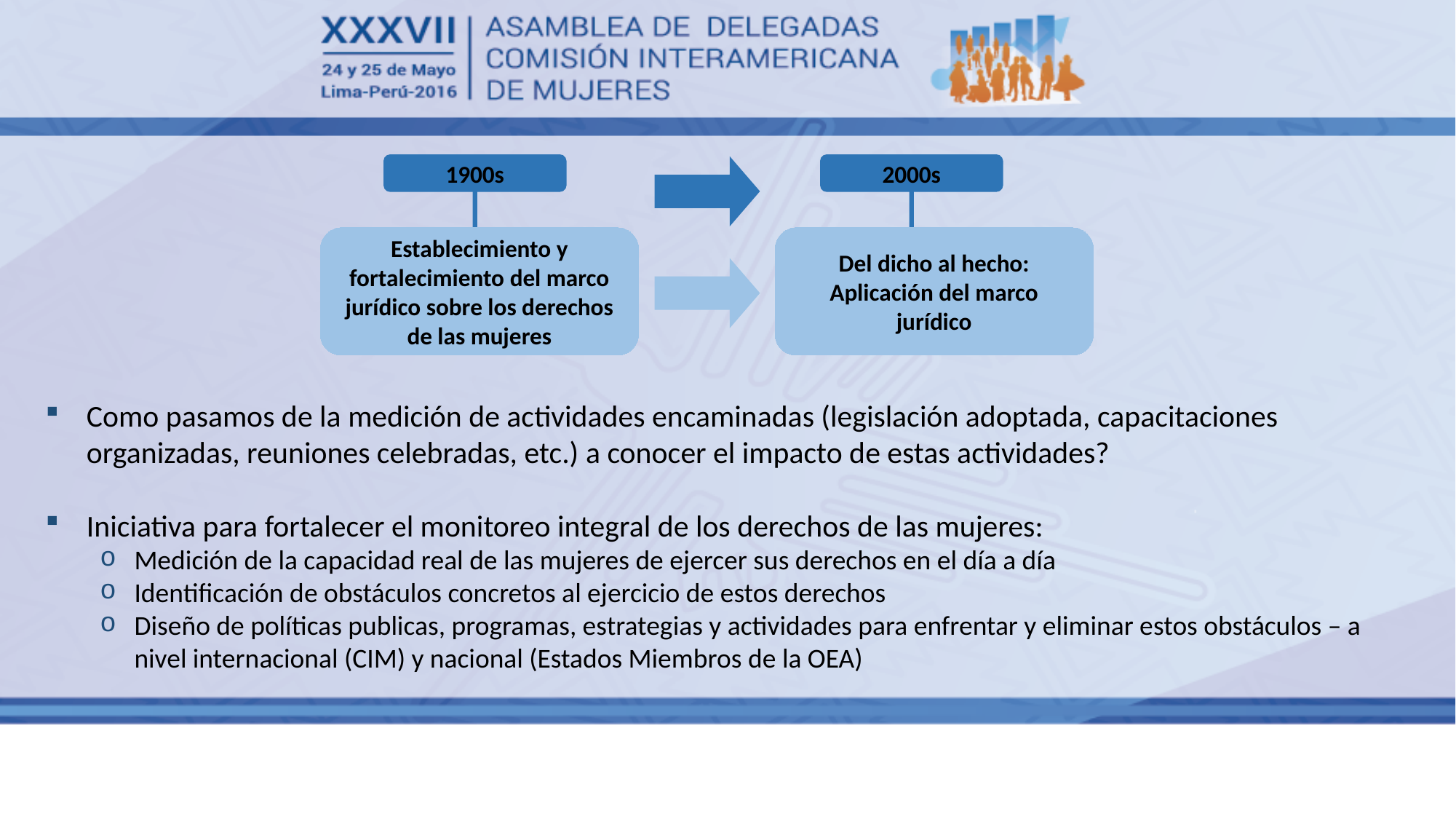

1900s
2000s

Establecimiento y fortalecimiento del marco jurídico sobre los derechos de las mujeres
Del dicho al hecho:
Aplicación del marco jurídico

Como pasamos de la medición de actividades encaminadas (legislación adoptada, capacitaciones organizadas, reuniones celebradas, etc.) a conocer el impacto de estas actividades?

Iniciativa para fortalecer el monitoreo integral de los derechos de las mujeres:
Medición de la capacidad real de las mujeres de ejercer sus derechos en el día a día
Identificación de obstáculos concretos al ejercicio de estos derechos
Diseño de políticas publicas, programas, estrategias y actividades para enfrentar y eliminar estos obstáculos – a nivel internacional (CIM) y nacional (Estados Miembros de la OEA)